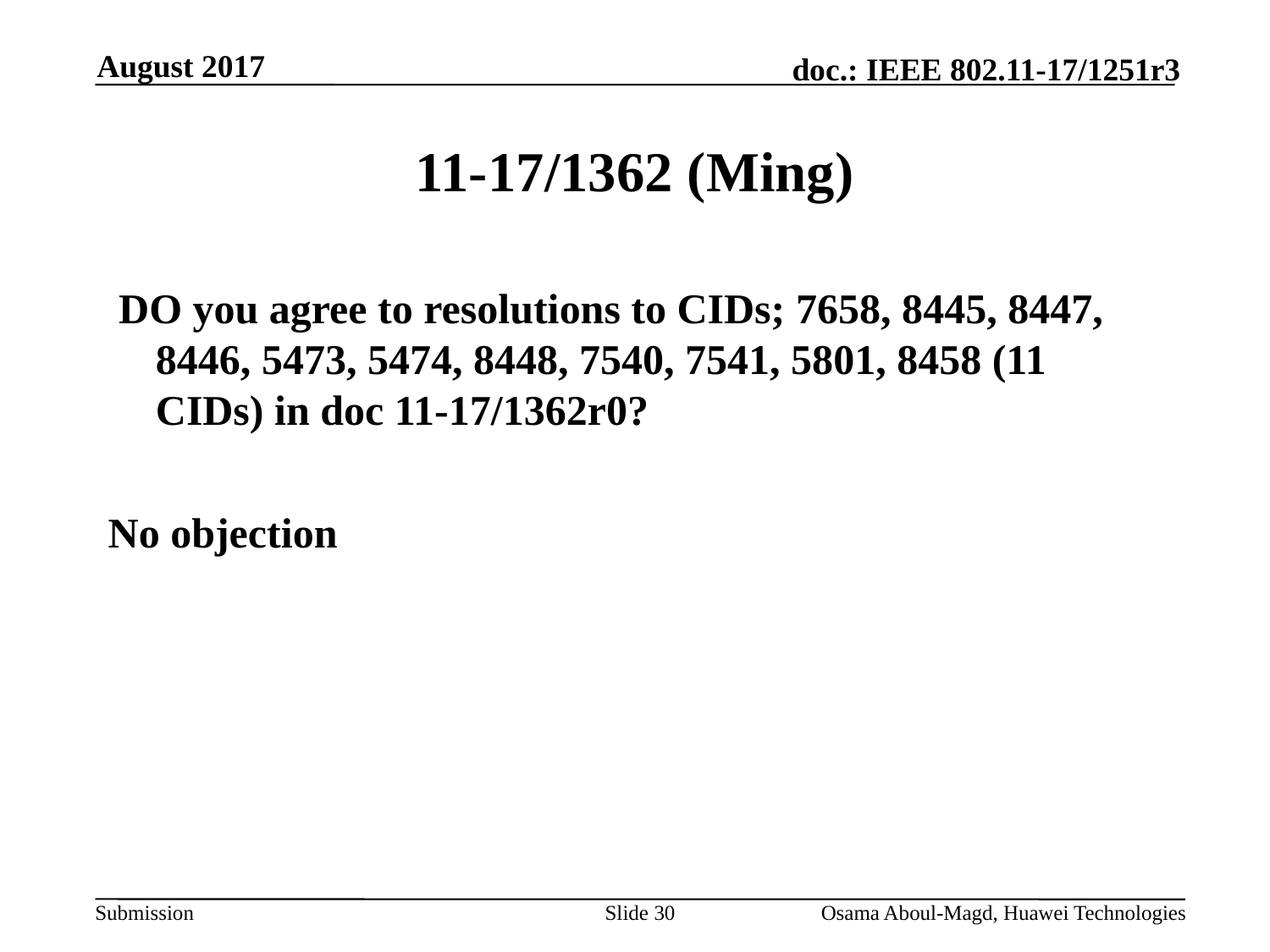

August 2017
# 11-17/1362 (Ming)
 DO you agree to resolutions to CIDs; 7658, 8445, 8447, 8446, 5473, 5474, 8448, 7540, 7541, 5801, 8458 (11 CIDs) in doc 11-17/1362r0?

No objection

Slide 30
Osama Aboul-Magd, Huawei Technologies